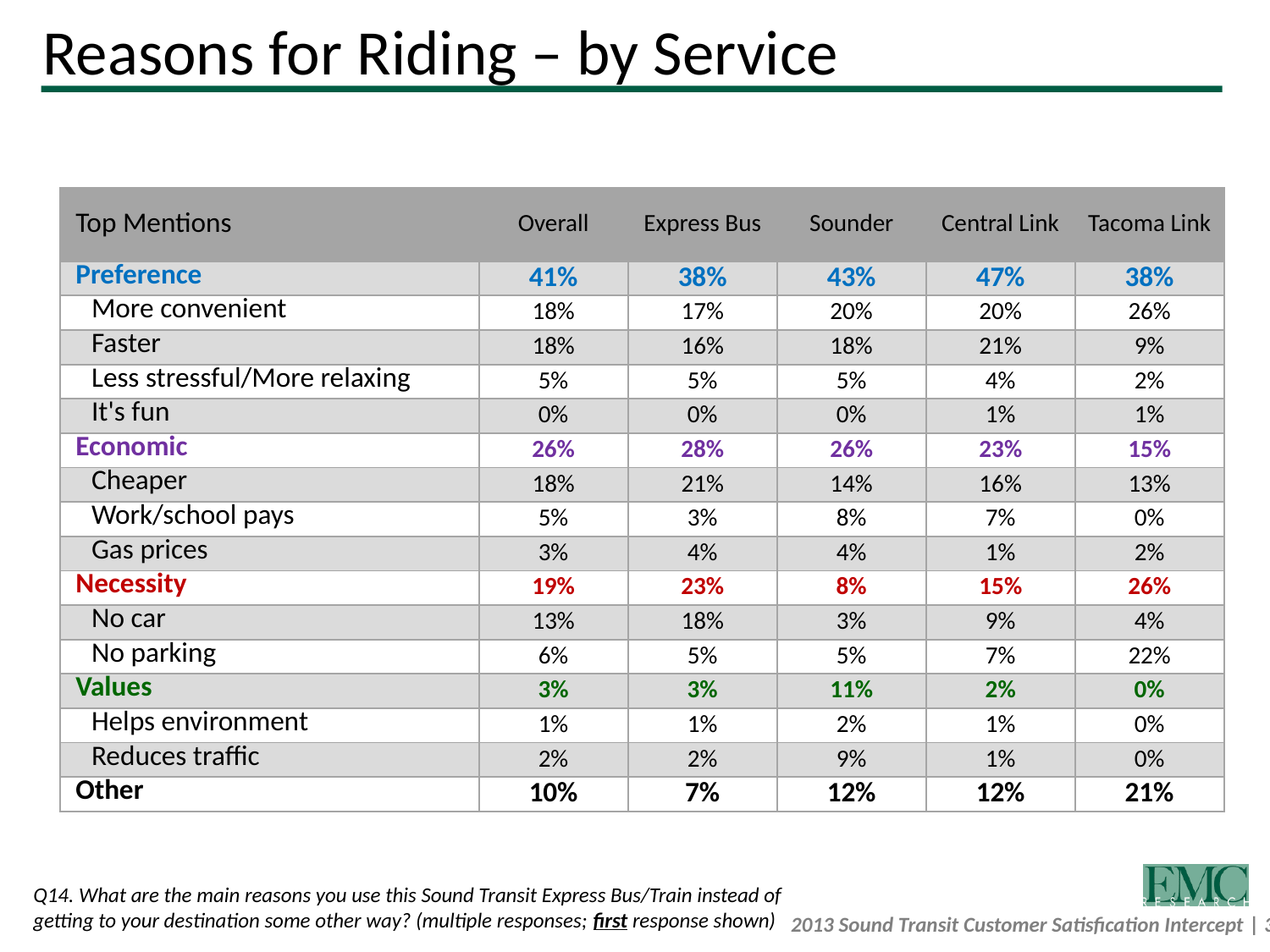

# Reasons for Riding – by Service
| Top Mentions | Overall | Express Bus | Sounder | Central Link | Tacoma Link |
| --- | --- | --- | --- | --- | --- |
| Preference | 41% | 38% | 43% | 47% | 38% |
| More convenient | 18% | 17% | 20% | 20% | 26% |
| Faster | 18% | 16% | 18% | 21% | 9% |
| Less stressful/More relaxing | 5% | 5% | 5% | 4% | 2% |
| It's fun | 0% | 0% | 0% | 1% | 1% |
| Economic | 26% | 28% | 26% | 23% | 15% |
| Cheaper | 18% | 21% | 14% | 16% | 13% |
| Work/school pays | 5% | 3% | 8% | 7% | 0% |
| Gas prices | 3% | 4% | 4% | 1% | 2% |
| Necessity | 19% | 23% | 8% | 15% | 26% |
| No car | 13% | 18% | 3% | 9% | 4% |
| No parking | 6% | 5% | 5% | 7% | 22% |
| Values | 3% | 3% | 11% | 2% | 0% |
| Helps environment | 1% | 1% | 2% | 1% | 0% |
| Reduces traffic | 2% | 2% | 9% | 1% | 0% |
| Other | 10% | 7% | 12% | 12% | 21% |
Q14. What are the main reasons you use this Sound Transit Express Bus/Train instead of getting to your destination some other way? (multiple responses; first response shown)